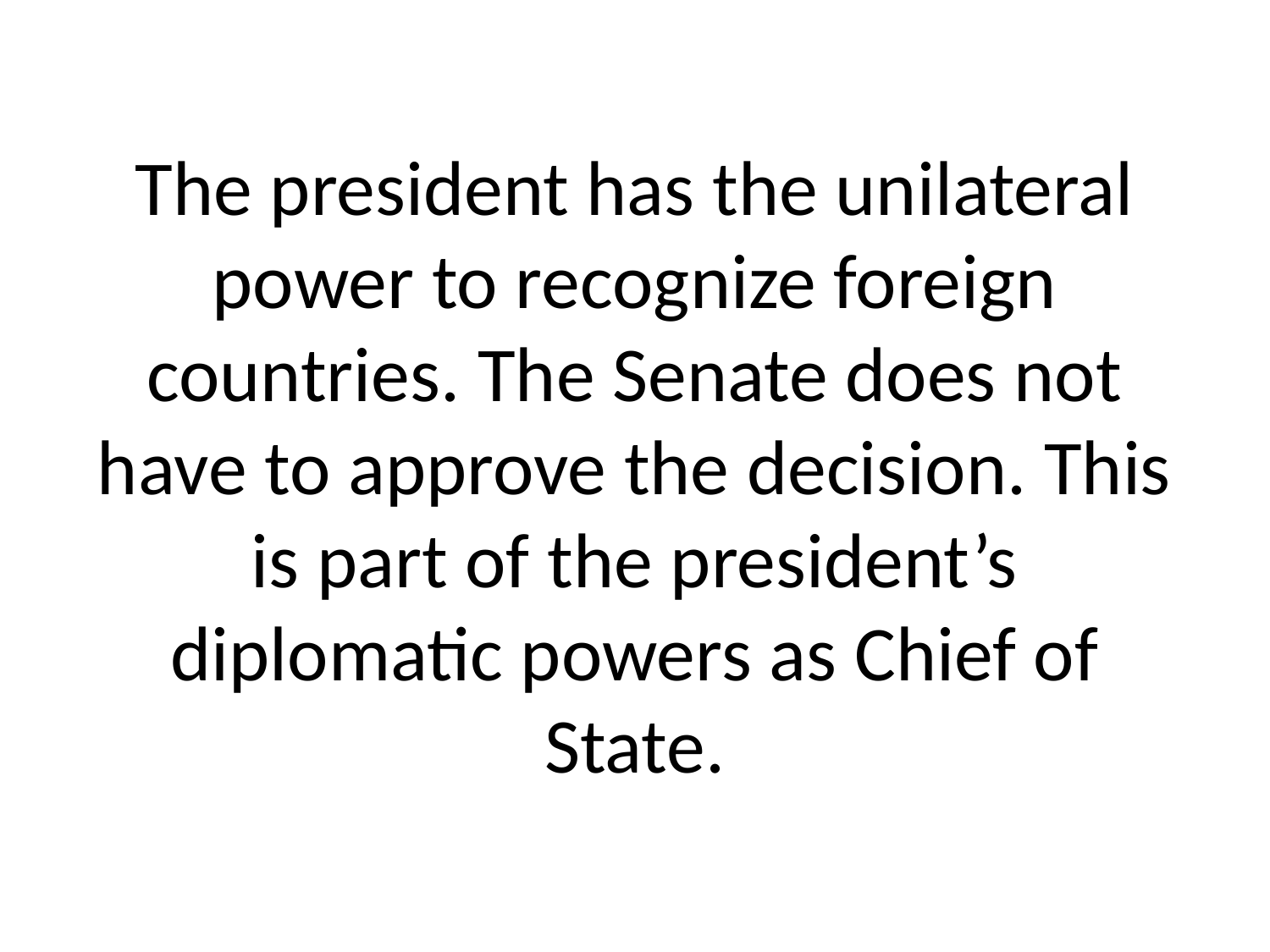

# The president has the unilateral power to recognize foreign countries. The Senate does not have to approve the decision. This is part of the president’s diplomatic powers as Chief of State.